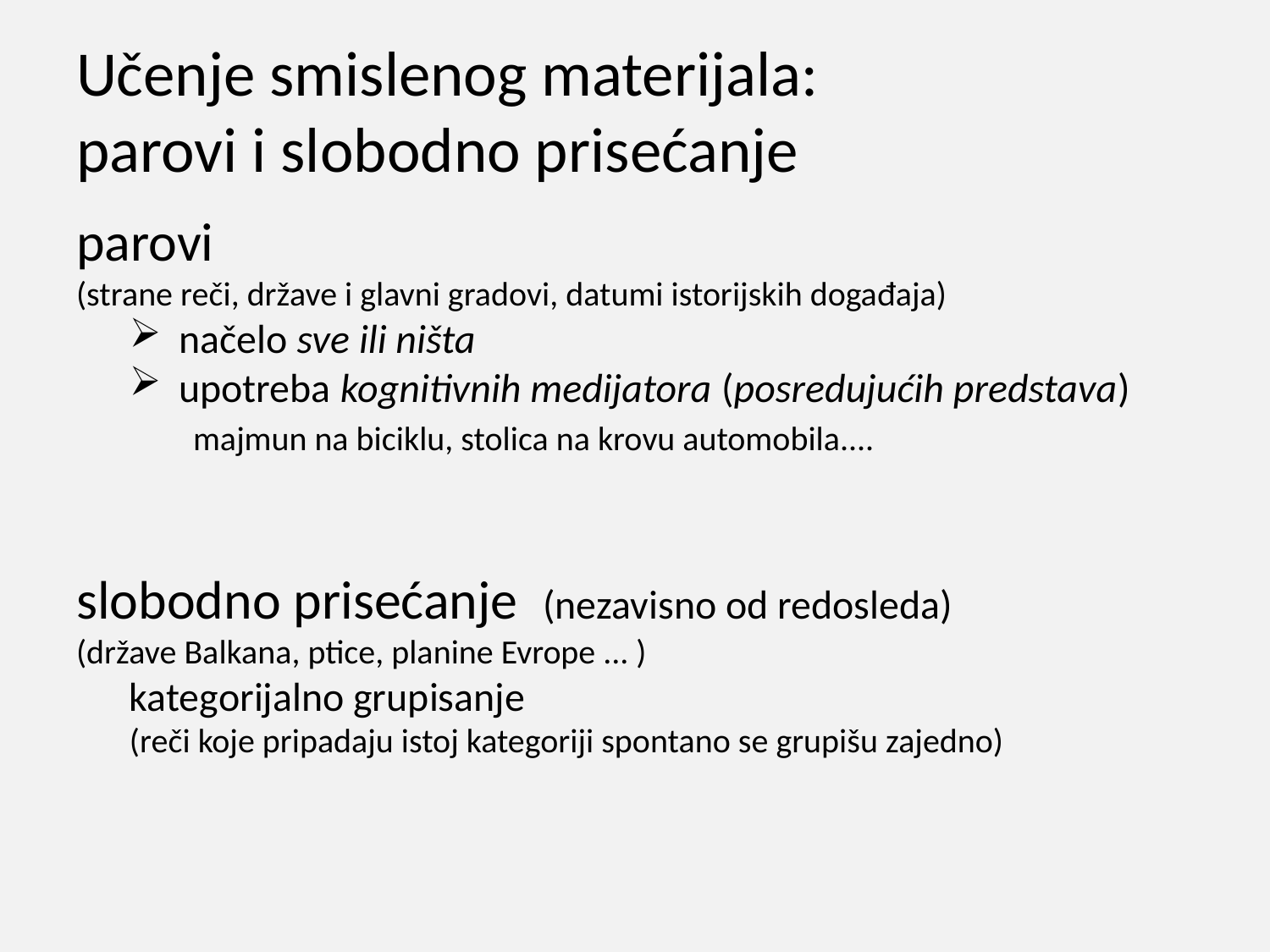

# Učenje smislenog materijala: parovi i slobodno prisećanje
parovi
(strane reči, države i glavni gradovi, datumi istorijskih događaja)
  načelo sve ili ništa
  upotreba kognitivnih medijatora (posredujućih predstava)
       majmun na biciklu, stolica na krovu automobila....

slobodno prisećanje  (nezavisno od redosleda)
(države Balkana, ptice, planine Evrope ... )
kategorijalno grupisanje
(reči koje pripadaju istoj kategoriji spontano se grupišu zajedno)